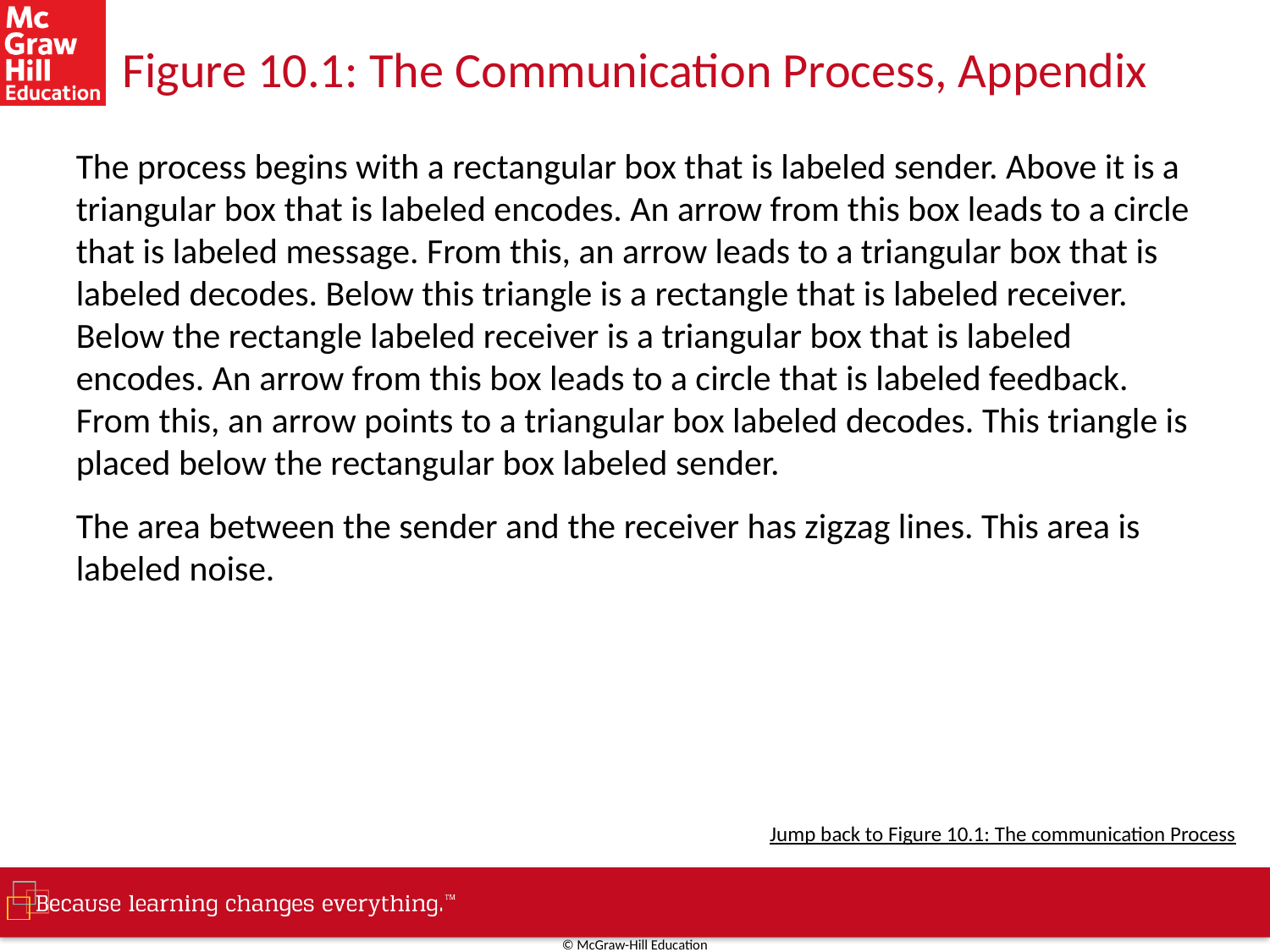

# Figure 10.1: The Communication Process, Appendix
The process begins with a rectangular box that is labeled sender. Above it is a triangular box that is labeled encodes. An arrow from this box leads to a circle that is labeled message. From this, an arrow leads to a triangular box that is labeled decodes. Below this triangle is a rectangle that is labeled receiver. Below the rectangle labeled receiver is a triangular box that is labeled encodes. An arrow from this box leads to a circle that is labeled feedback. From this, an arrow points to a triangular box labeled decodes. This triangle is placed below the rectangular box labeled sender.
The area between the sender and the receiver has zigzag lines. This area is labeled noise.
Jump back to Figure 10.1: The communication Process